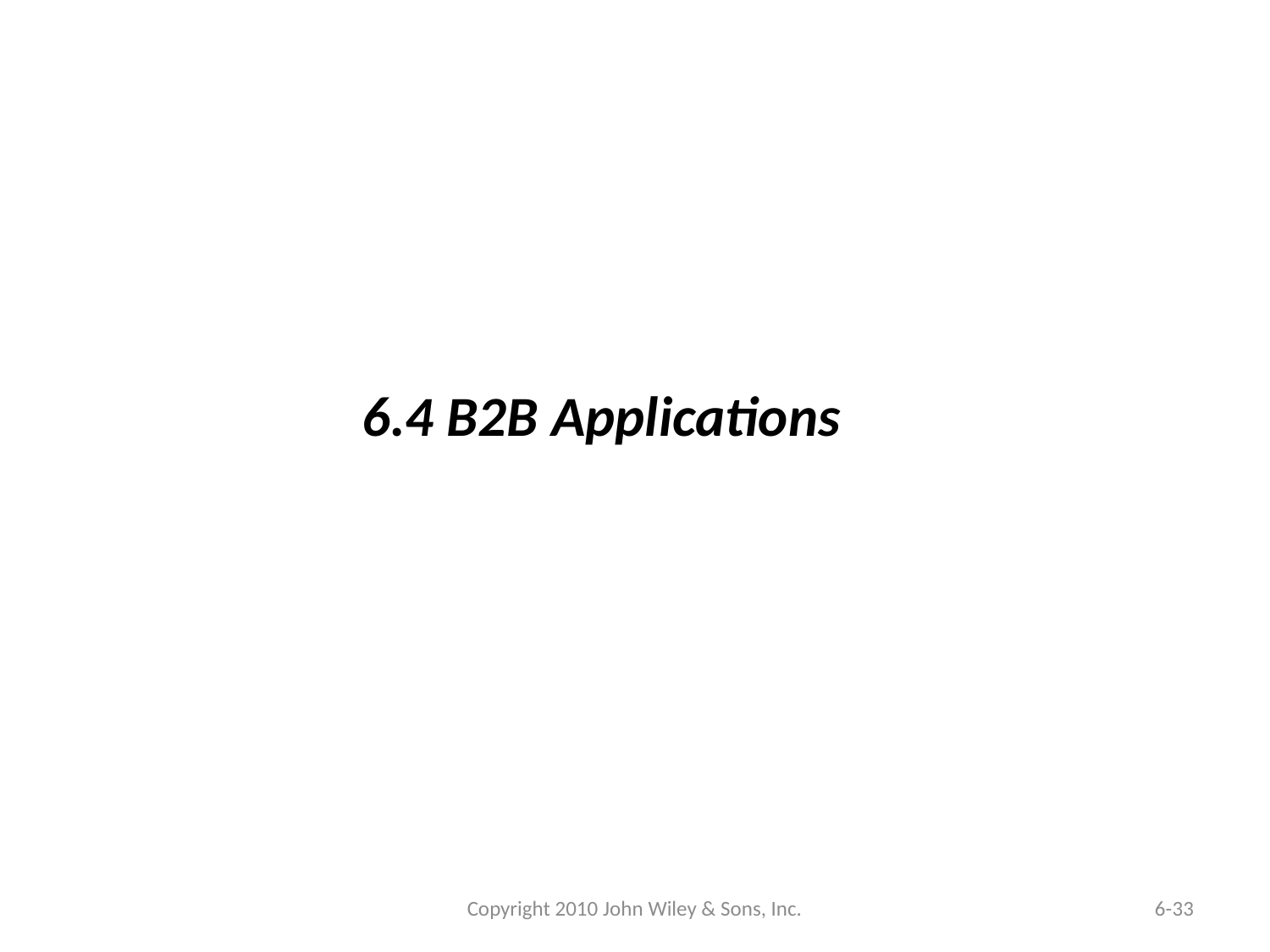

6.4 B2B Applications
Copyright 2010 John Wiley & Sons, Inc.
6-33